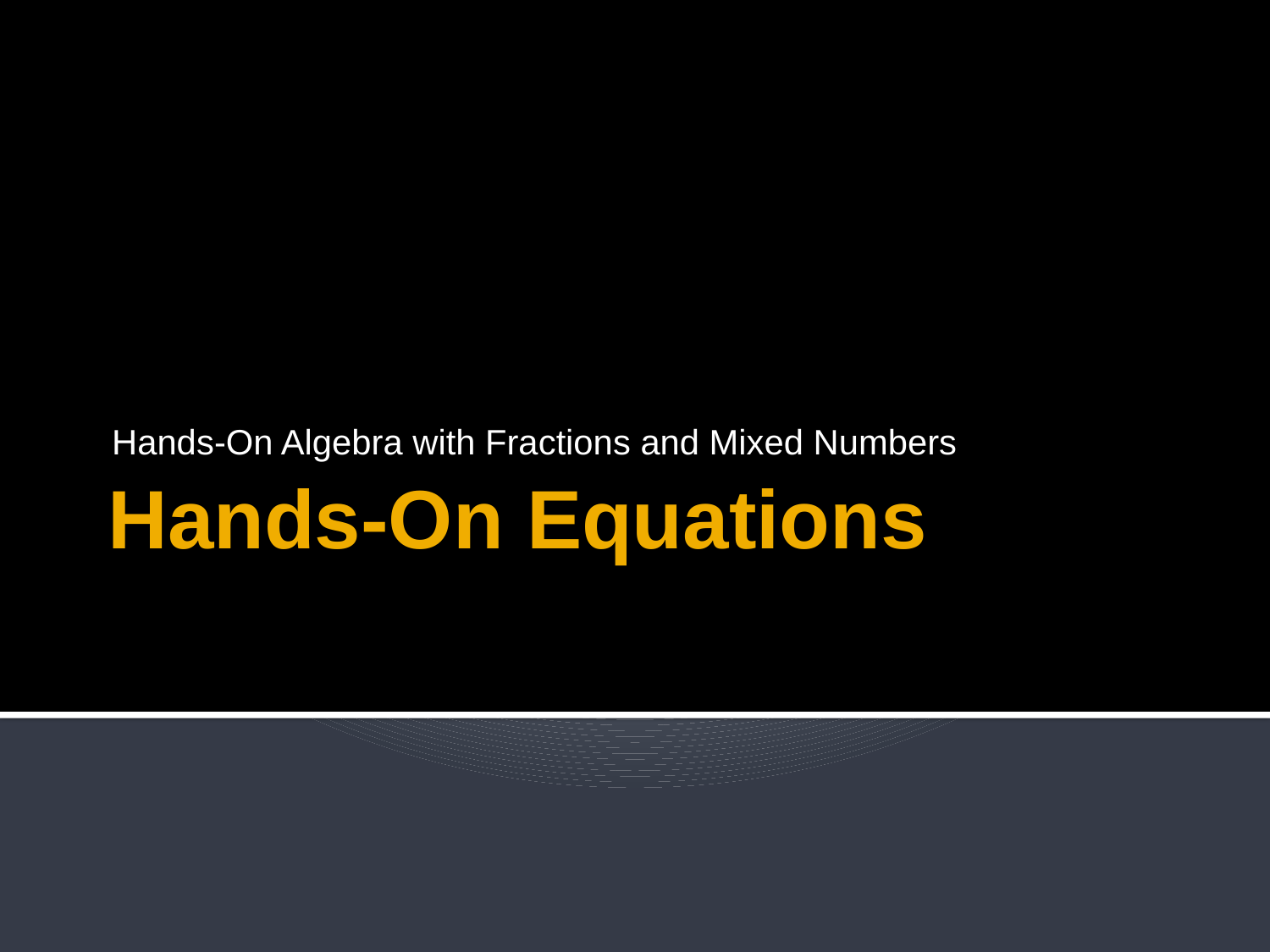

Hands-On Algebra with Fractions and Mixed Numbers
# Hands-On Equations